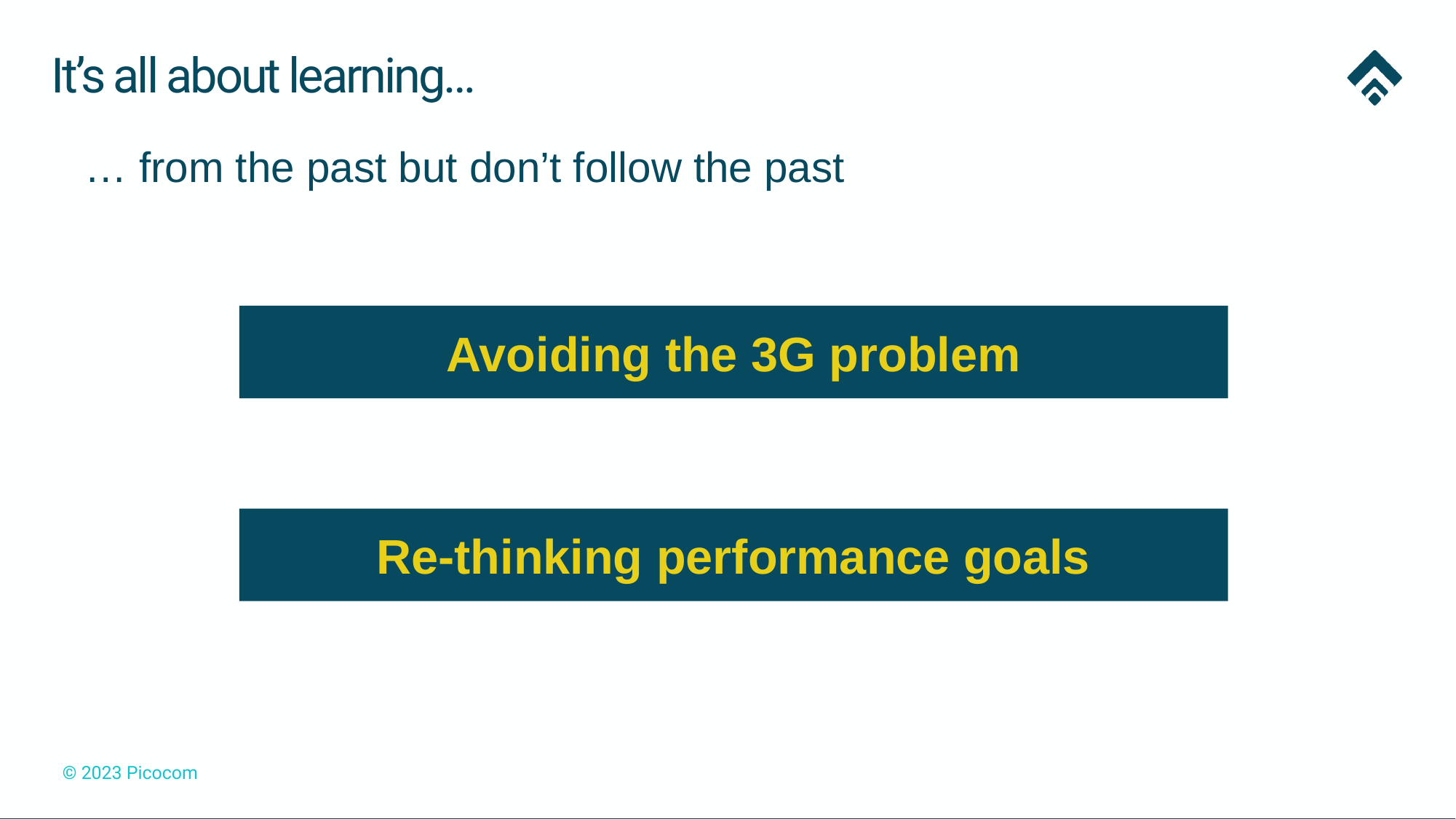

# It’s all about learning…
… from the past but don’t follow the past

Avoiding the 3G problem
Re-thinking performance goals
© 2023 Picocom